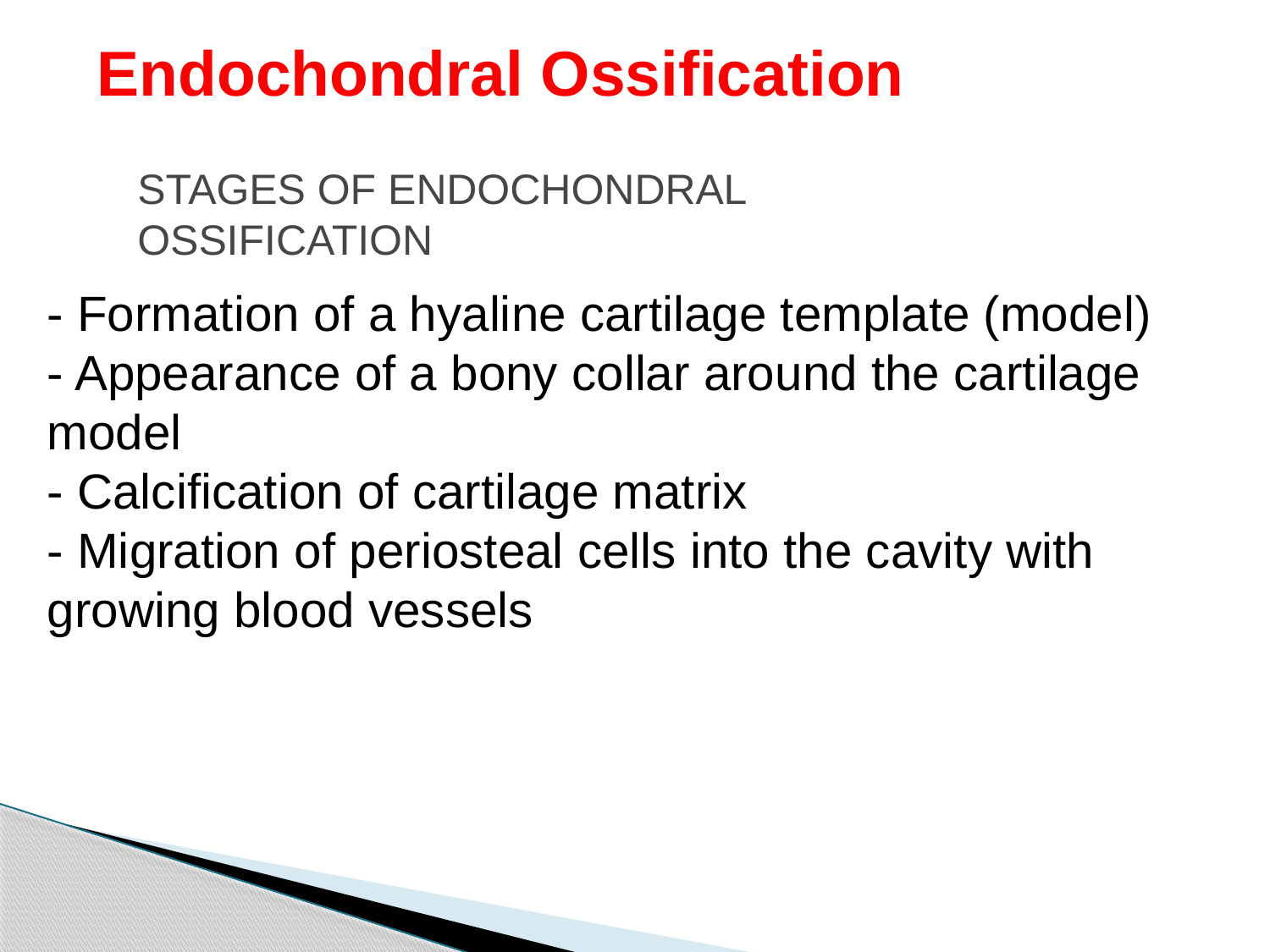

Endochondral Ossification
STAGES OF ENDOCHONDRAL  OSSIFICATION
- Formation of a hyaline cartilage template (model)
- Appearance of a bony collar around the cartilage model
- Calcification of cartilage matrix
- Migration of periosteal cells into the cavity with growing blood vessels